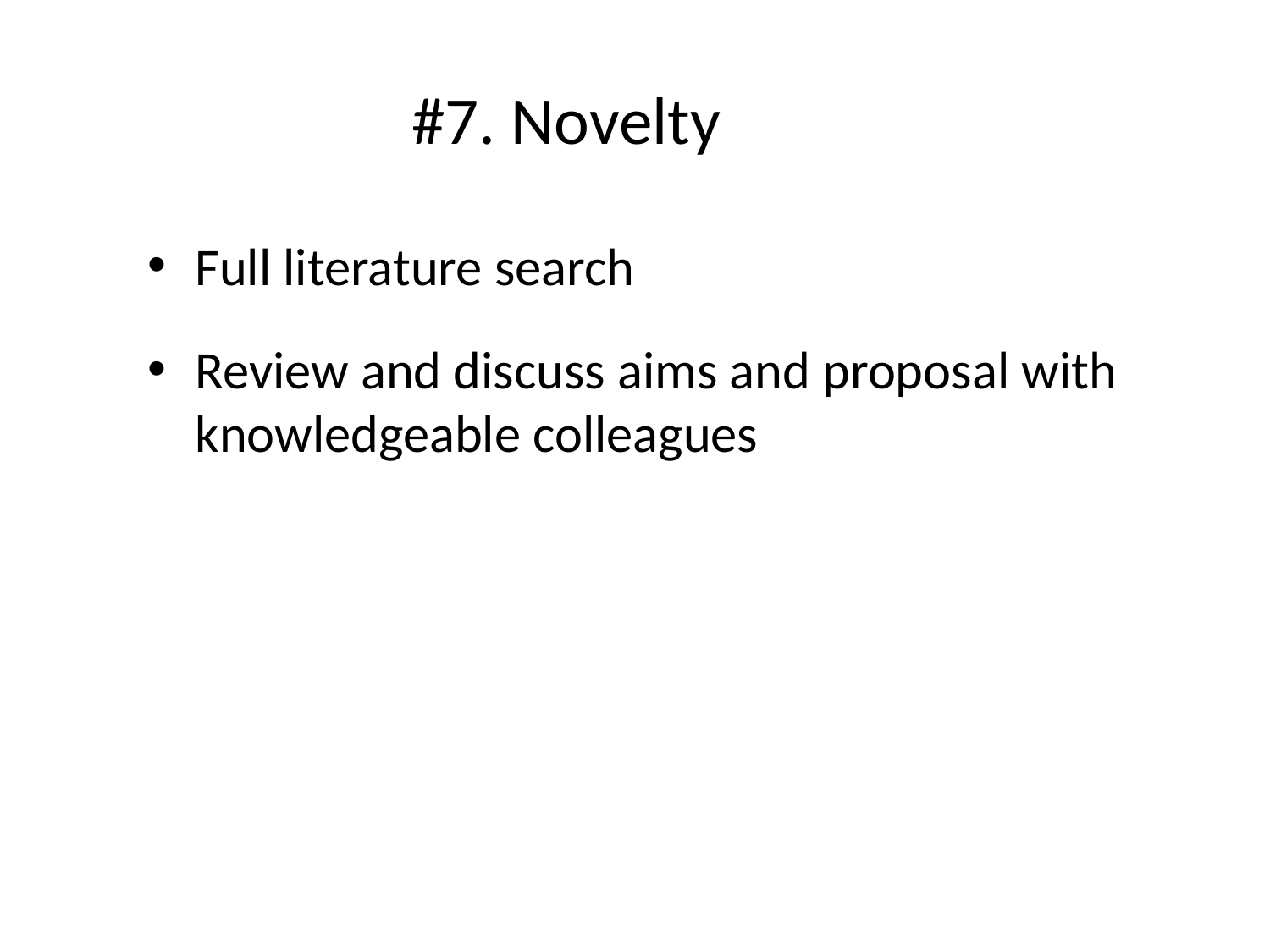

# #7. Novelty
Full literature search

Review and discuss aims and proposal with knowledgeable colleagues